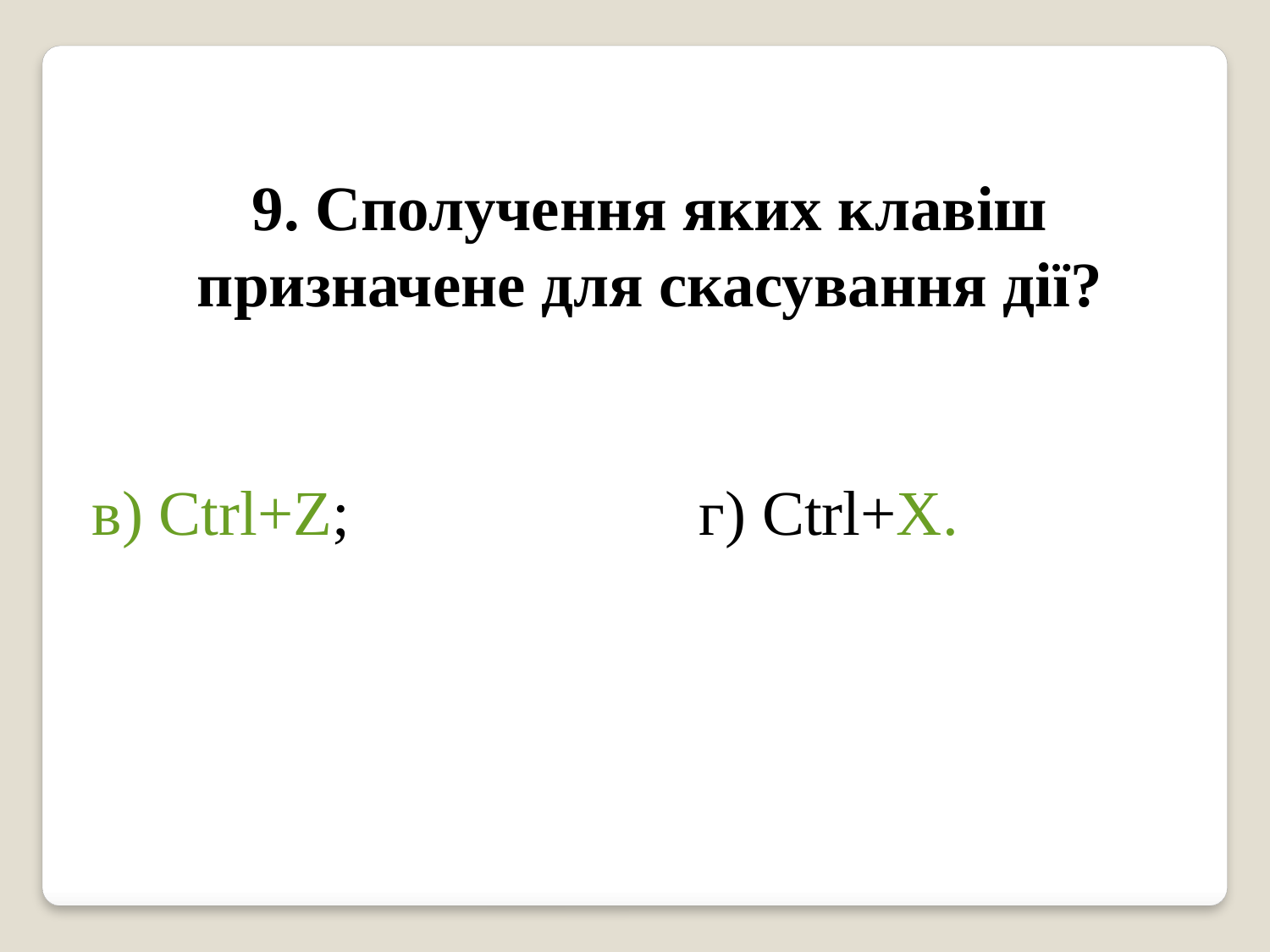

9. Сполучення яких клавіш призначене для скасування дії?

в) Ctrl+Z;                      г) Ctrl+X.